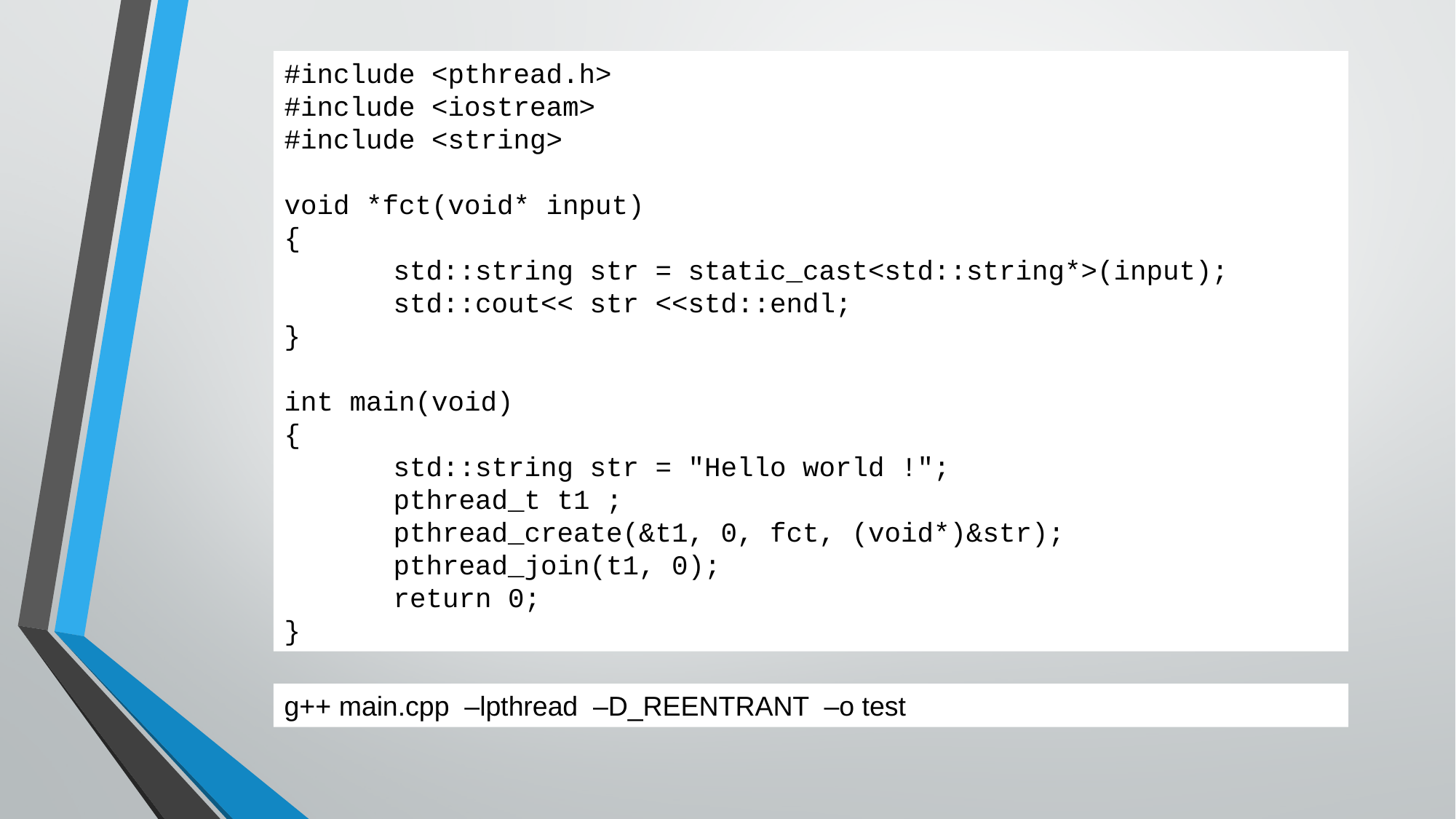

POSIX
#include <pthread.h>
#include <iostream>
#include <string>

void *fct(void* input)
{
	std::string str = static_cast<std::string*>(input);
	std::cout<< str <<std::endl;
}

int main(void)
{
	std::string str = "Hello world !";
	pthread_t t1 ;
	pthread_create(&t1, 0, fct, (void*)&str);
	pthread_join(t1, 0);
	return 0;
}
# Comment utiliser pthreads
-lpthread
-D_REENTRANT
#include <pthread.h>, #include <semaphore.h>
g++ main.cpp  –lpthread  –D_REENTRANT  –o test